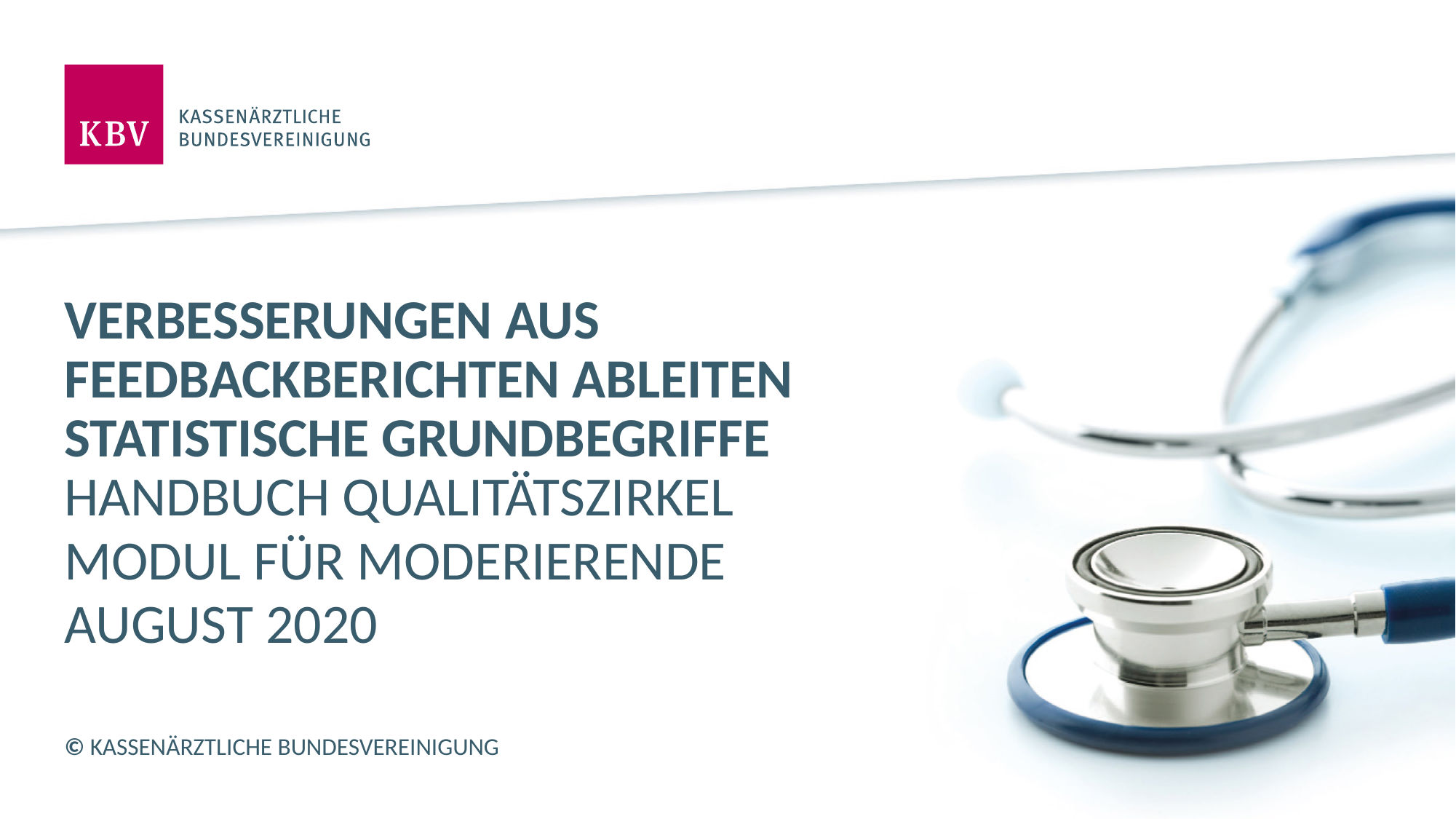

# Verbesserungen aus feedbackberichten ableiten Statistische Grundbegriffe
Handbuch Qualitätszirkel
Modul für Moderierende
August 2020
© Kassenärztliche Bundesvereinigung